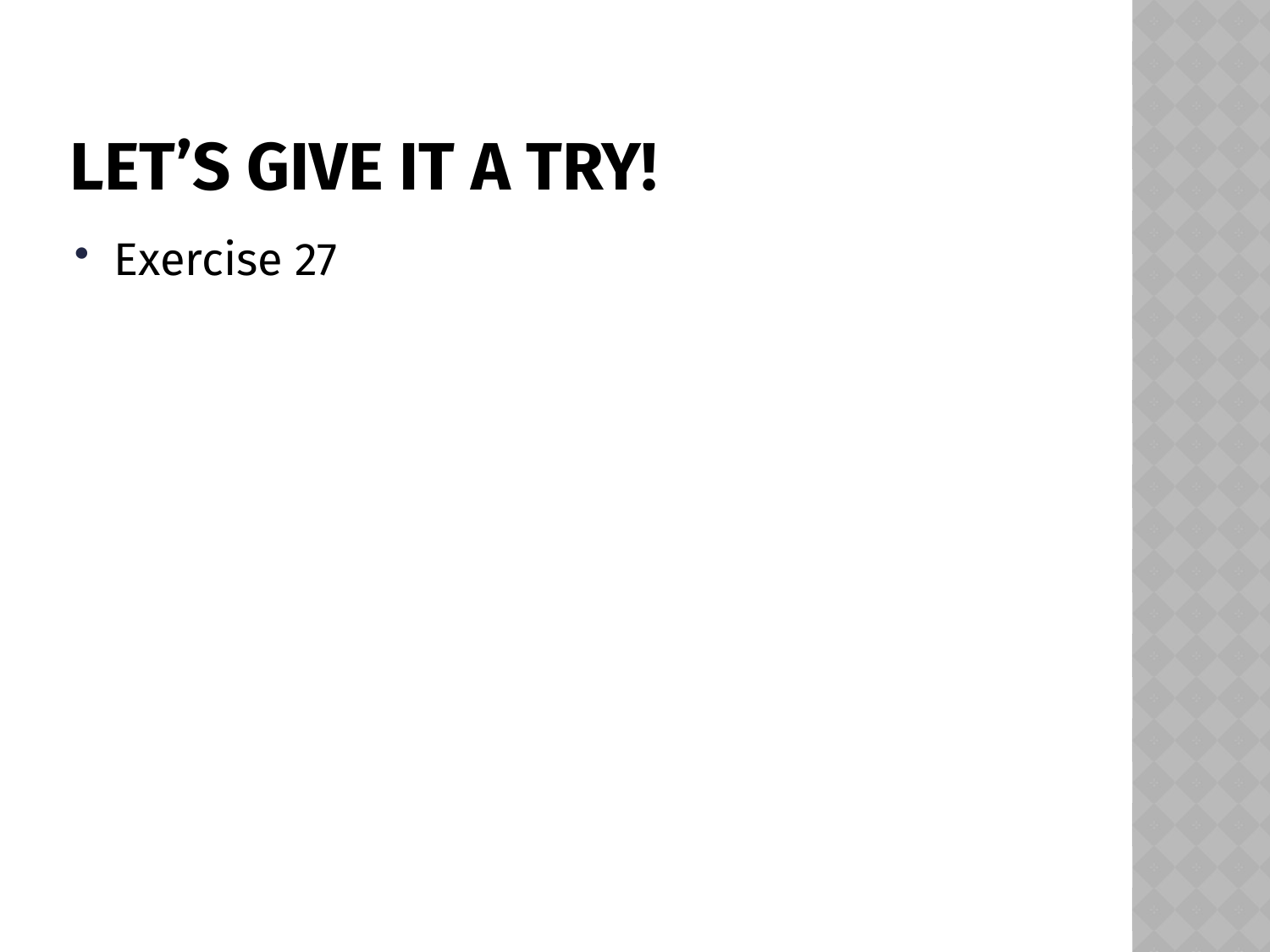

# Let’s give it a try!
Exercise 27